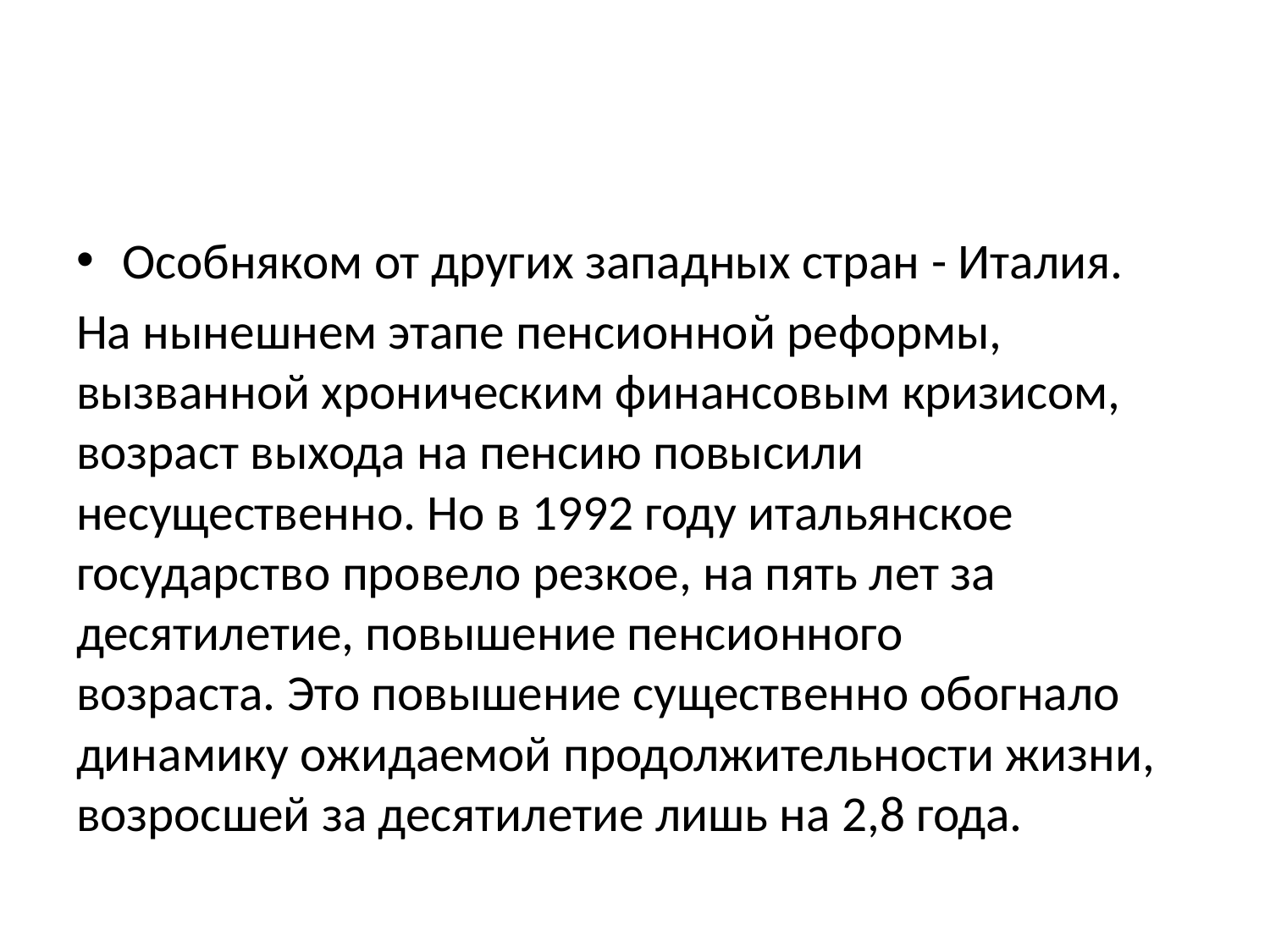

#
Особняком от других западных стран - Италия.
На нынешнем этапе пенсионной реформы, вызванной хроническим финансовым кризисом, возраст выхода на пенсию повысили несущественно. Но в 1992 году итальянское государство провело резкое, на пять лет за десятилетие, повышение пенсионного возраста. Это повышение существенно обогнало динамику ожидаемой продолжительности жизни, возросшей за десятилетие лишь на 2,8 года.